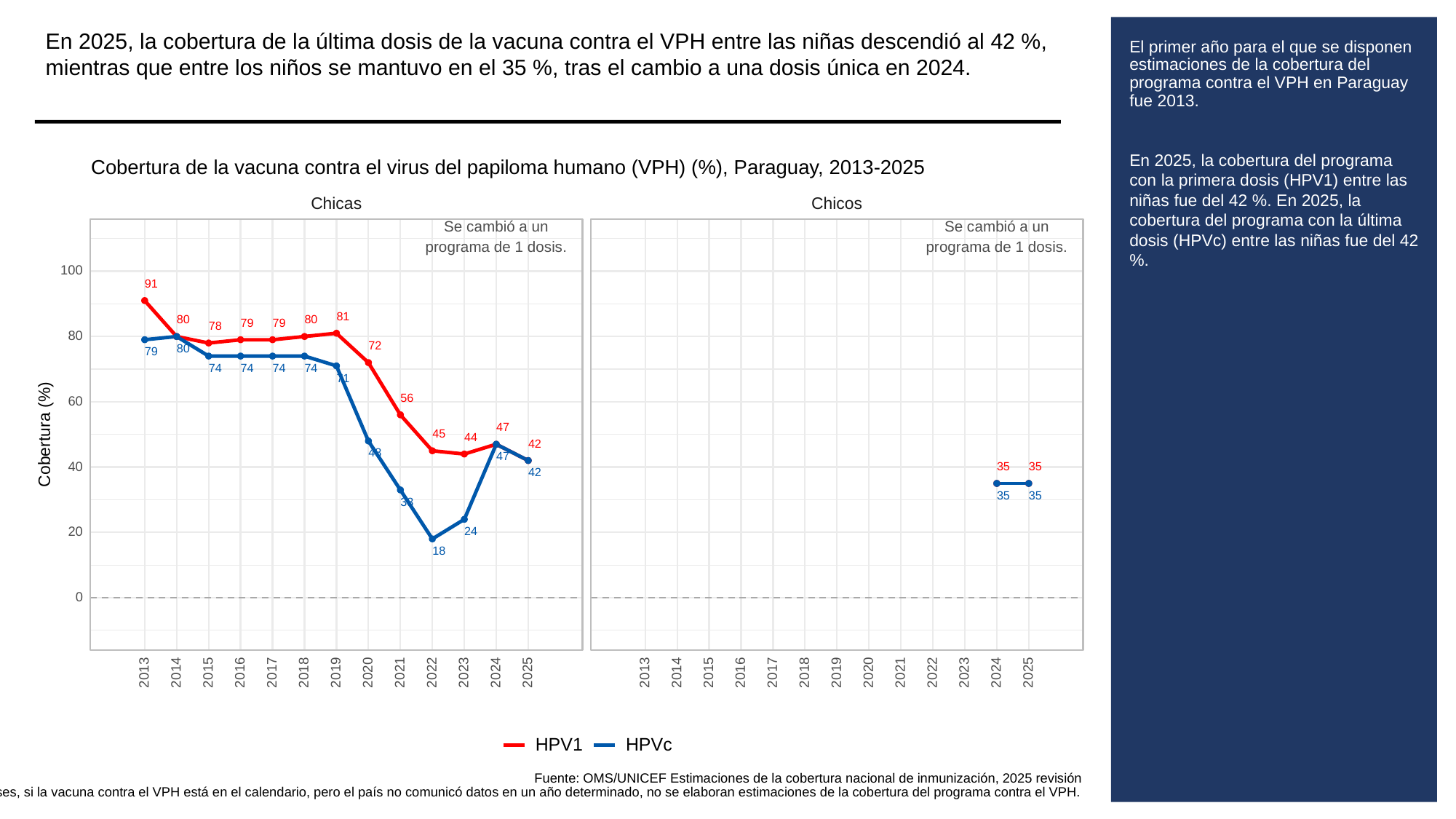

En 2025, la cobertura de la última dosis de la vacuna contra el VPH entre las niñas descendió al 42 %, mientras que entre los niños se mantuvo en el 35 %, tras el cambio a una dosis única en 2024.
# El primer año para el que se disponen estimaciones de la cobertura del programa contra el VPH en Paraguay fue 2013.

En 2025, la cobertura del programa con la primera dosis (HPV1) entre las niñas fue del 42 %. En 2025, la cobertura del programa con la última dosis (HPVc) entre las niñas fue del 42 %.

Cobertura de la vacuna contra el virus del papiloma humano (VPH) (%), Paraguay, 2013-2025
Chicas
Chicos

Se cambió a un
Se cambió a un

programa de 1 dosis.
programa de 1 dosis.
100

91

81
80
80
79
79
78

80

72
80
79

74
74
74
74

71
56
60

47
Cobertura (%)
45
44

42

48

47

40
35
35

42

35
35
33

20
24

18

0

2013
2023
2013
2023
2014
2015
2016
2017
2018
2019
2020
2021
2022
2024
2025
2014
2015
2016
2017
2018
2019
2020
2021
2022
2024
2025
HPVc
HPV1

Fuente: OMS/UNICEF Estimaciones de la cobertura nacional de inmunización, 2025 revisión
Para algunos países, si la vacuna contra el VPH está en el calendario, pero el país no comunicó datos en un año determinado, no se elaboran estimaciones de la cobertura del programa contra el VPH.